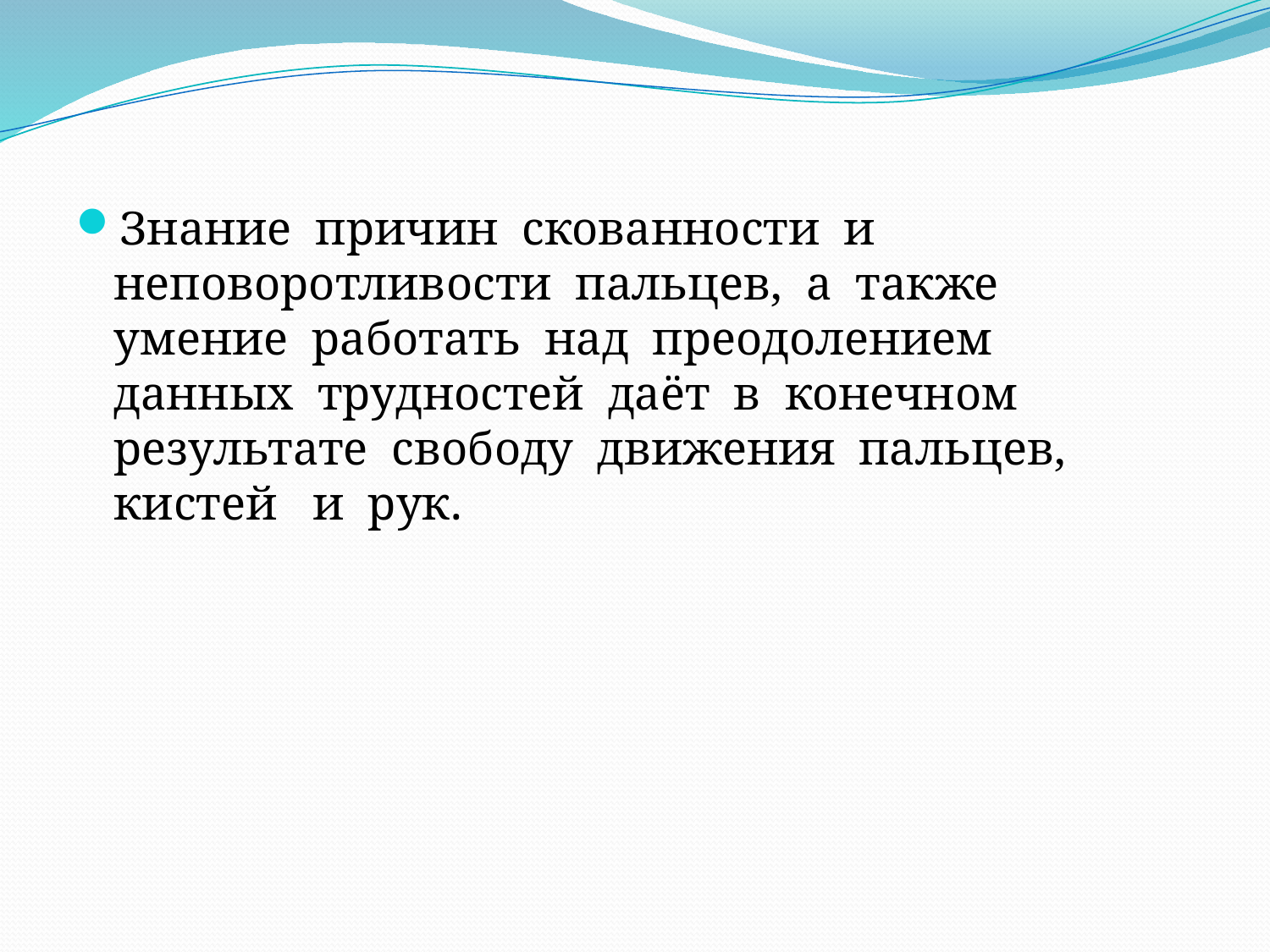

Знание  причин  скованности  и  неповоротливости  пальцев,  а  также  умение  работать  над  преодолением  данных  трудностей  даёт  в  конечном  результате  свободу  движения  пальцев,  кистей   и  рук.